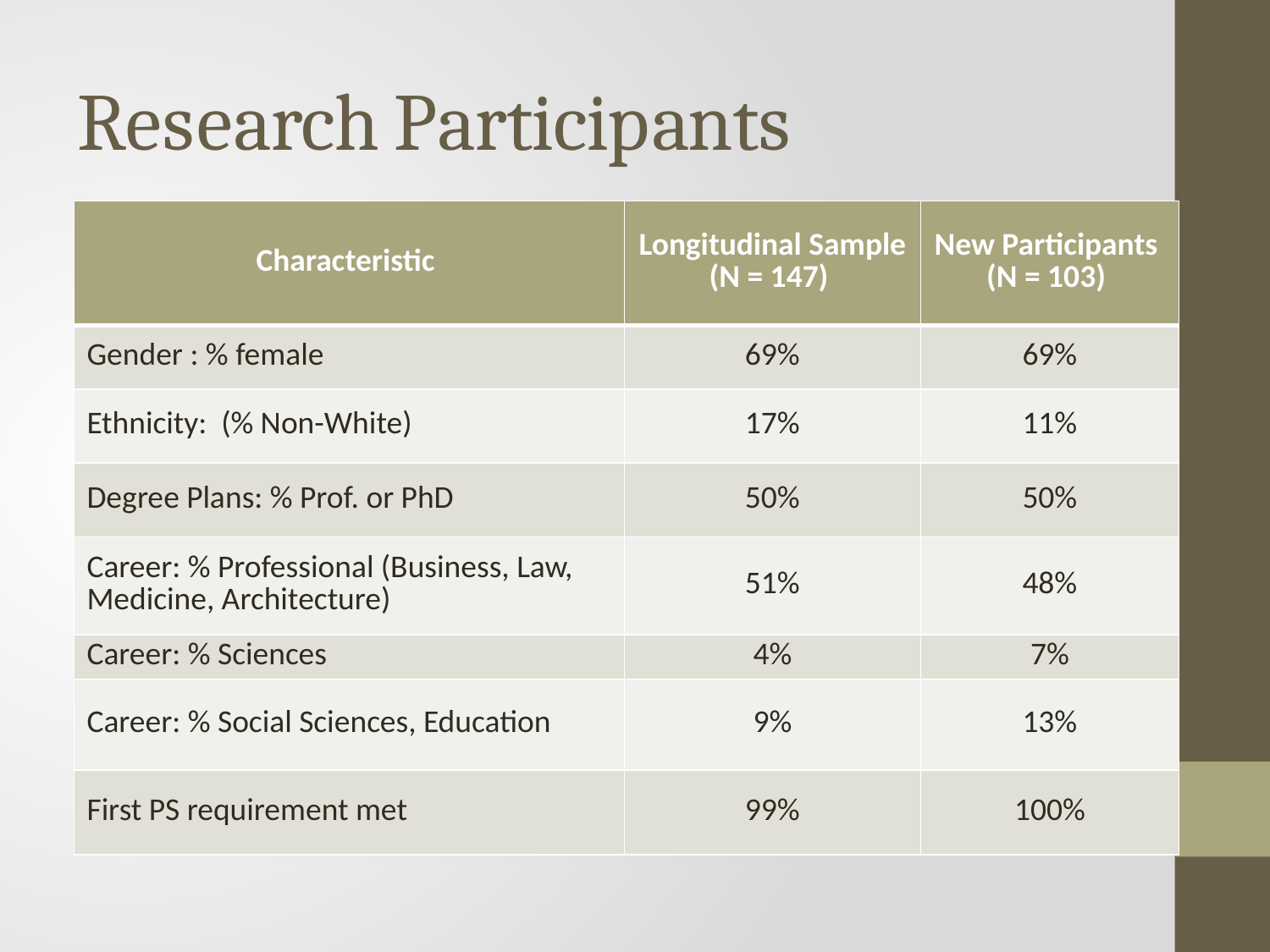

# Research Participants
| Characteristic | Longitudinal Sample (N = 147) | New Participants (N = 103) |
| --- | --- | --- |
| Gender : % female | 69% | 69% |
| Ethnicity: (% Non-White) | 17% | 11% |
| Degree Plans: % Prof. or PhD | 50% | 50% |
| Career: % Professional (Business, Law, Medicine, Architecture) | 51% | 48% |
| Career: % Sciences | 4% | 7% |
| Career: % Social Sciences, Education | 9% | 13% |
| First PS requirement met | 99% | 100% |